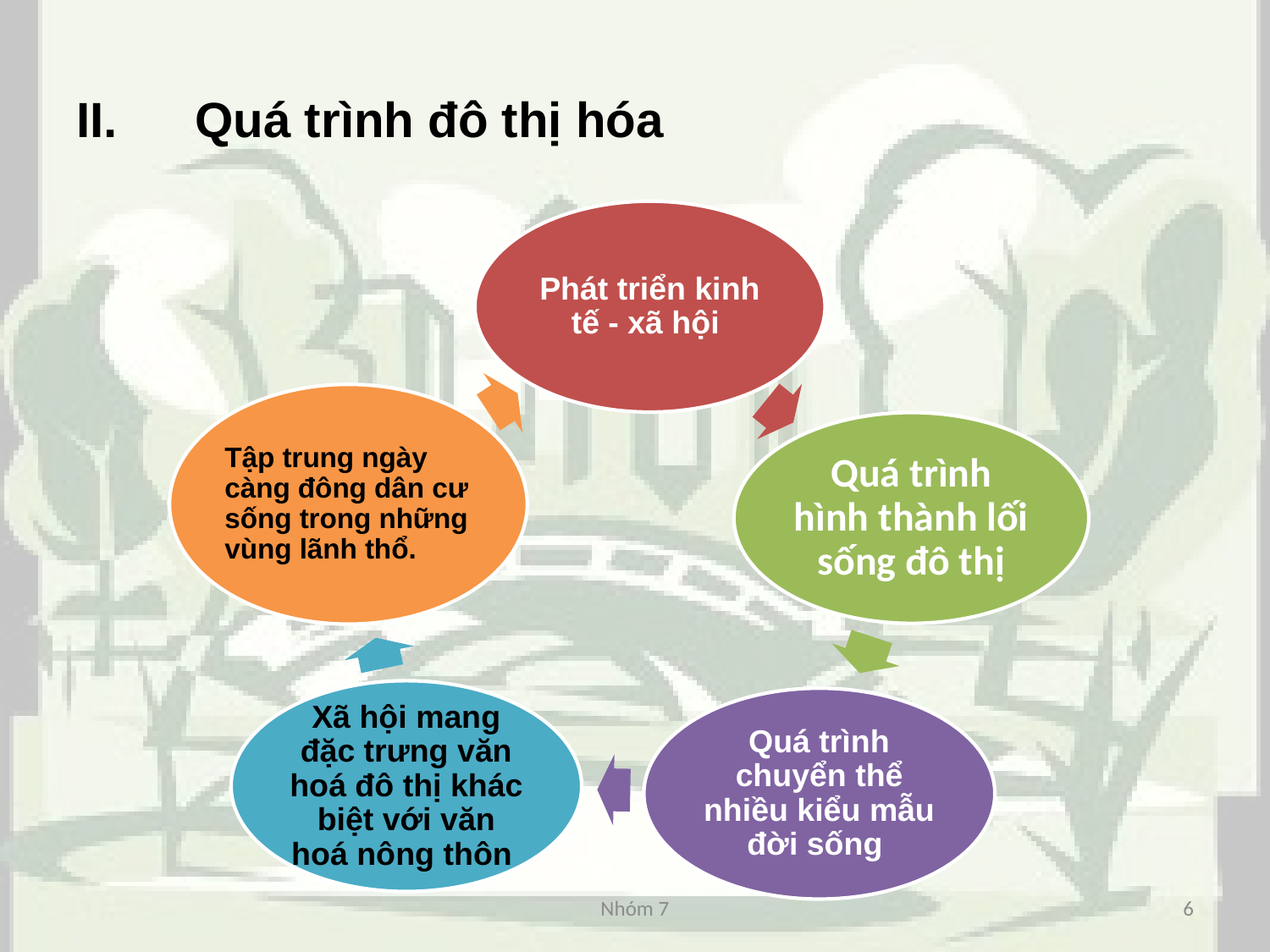

# II.	Quá trình đô thị hóa
Phát triển kinh tế - xã hội

Quá trình hình thành lối sống đô thị

Quá trình chuyển thể nhiều kiểu mẫu đời sống

Xã hội mang đặc trưng văn hoá đô thị khác biệt với văn hoá nông thôn

Tập trung ngày càng đông dân cư sống trong những vùng lãnh thổ.

Nhóm 7
6